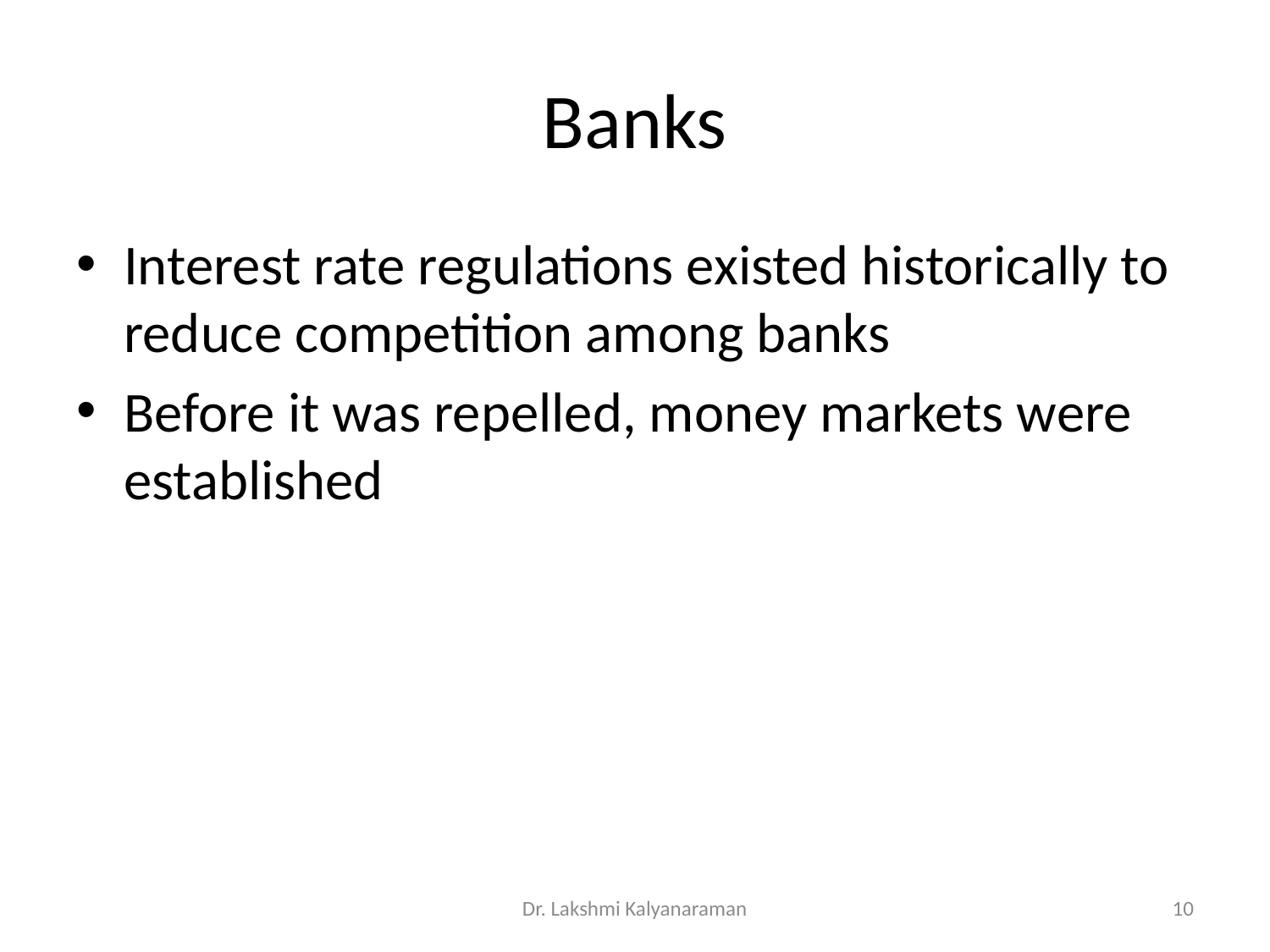

# Banks
Interest rate regulations existed historically to reduce competition among banks
Before it was repelled, money markets were established
Dr. Lakshmi Kalyanaraman
10